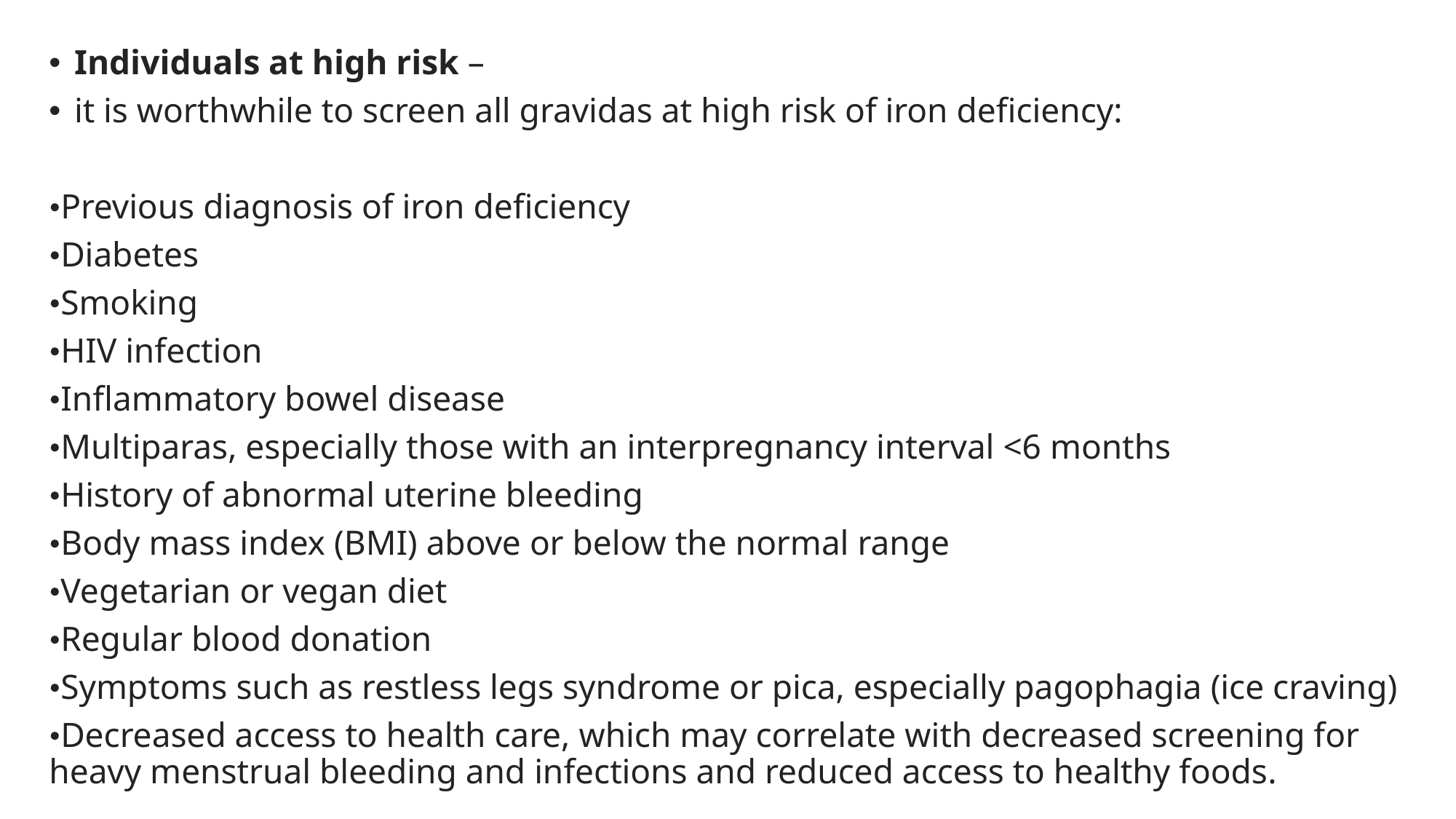

Individuals at high risk –
it is worthwhile to screen all gravidas at high risk of iron deficiency:

•Previous diagnosis of iron deficiency
•Diabetes
•Smoking
•HIV infection
•Inflammatory bowel disease
•Multiparas, especially those with an interpregnancy interval <6 months
•History of abnormal uterine bleeding
•Body mass index (BMI) above or below the normal range
•Vegetarian or vegan diet
•Regular blood donation
•Symptoms such as restless legs syndrome or pica, especially pagophagia (ice craving)
•Decreased access to health care, which may correlate with decreased screening for heavy menstrual bleeding and infections and reduced access to healthy foods.